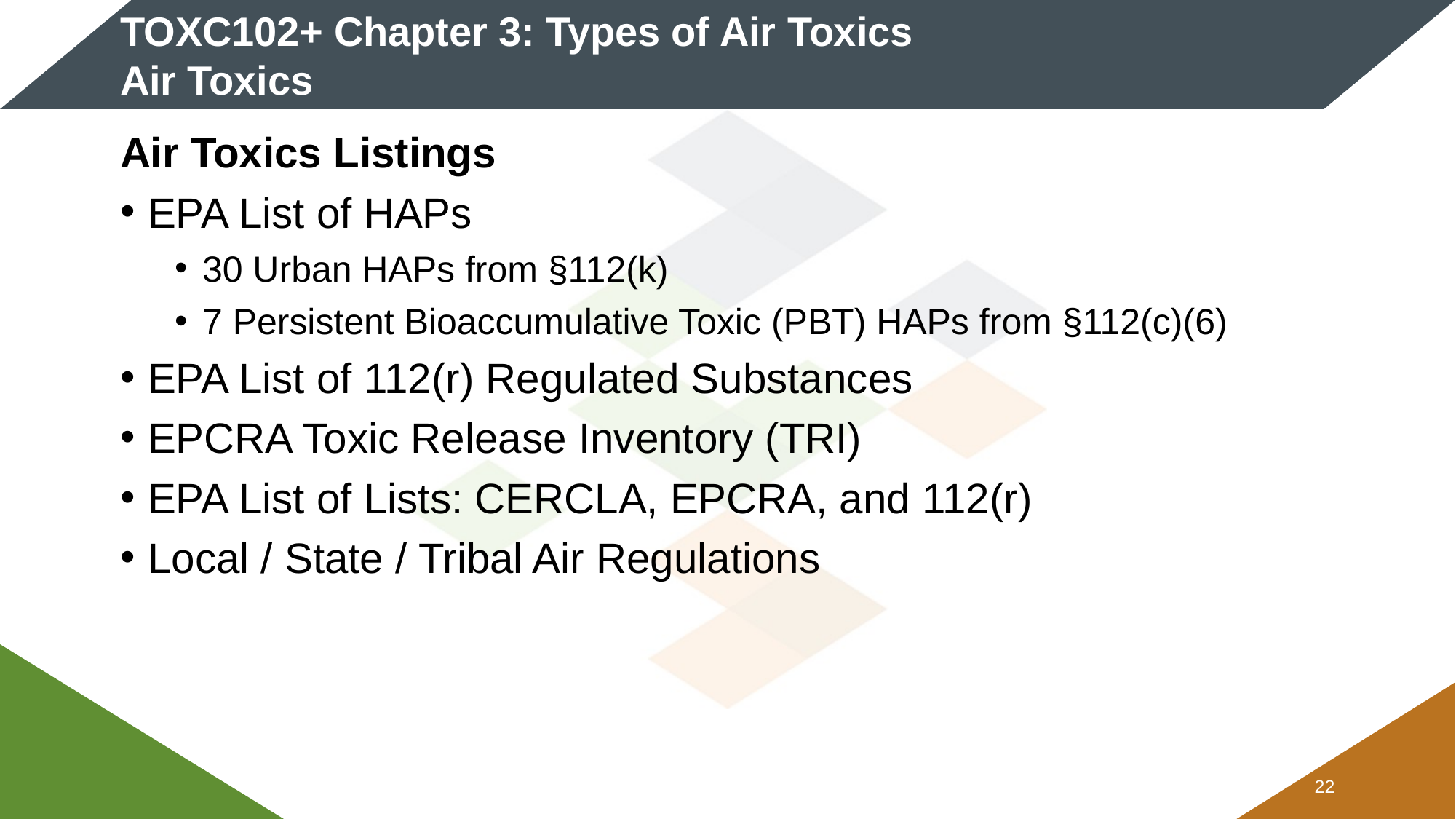

# TOXC102+ Chapter 3: Types of Air Toxics Air Toxics
Air Toxics Listings
EPA List of HAPs
30 Urban HAPs from §112(k)
7 Persistent Bioaccumulative Toxic (PBT) HAPs from §112(c)(6)
EPA List of 112(r) Regulated Substances
EPCRA Toxic Release Inventory (TRI)
EPA List of Lists: CERCLA, EPCRA, and 112(r)
Local / State / Tribal Air Regulations
22